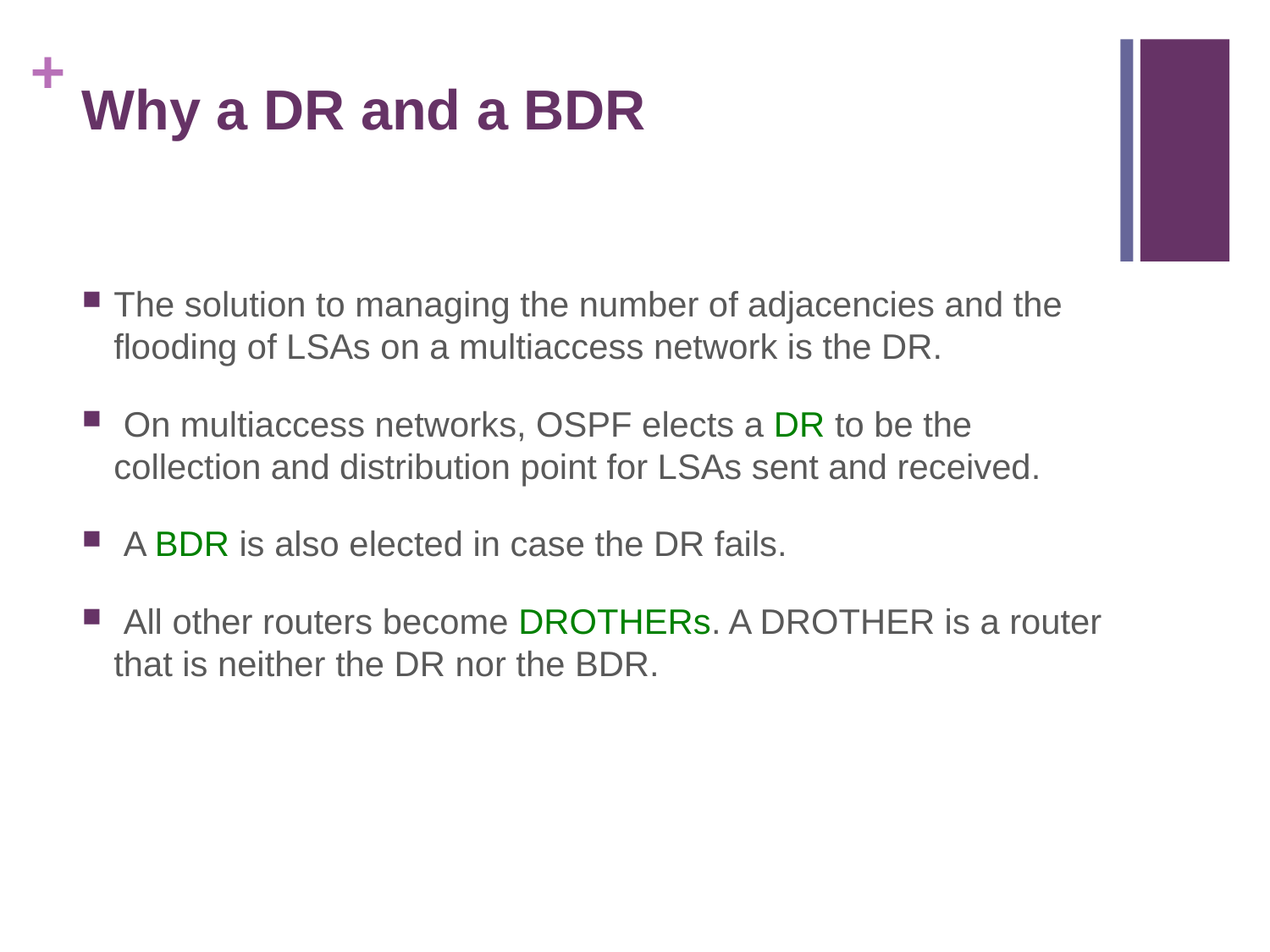

# Why a DR and a BDR
The solution to managing the number of adjacencies and the flooding of LSAs on a multiaccess network is the DR.
 On multiaccess networks, OSPF elects a DR to be the collection and distribution point for LSAs sent and received.
 A BDR is also elected in case the DR fails.
 All other routers become DROTHERs. A DROTHER is a router that is neither the DR nor the BDR.